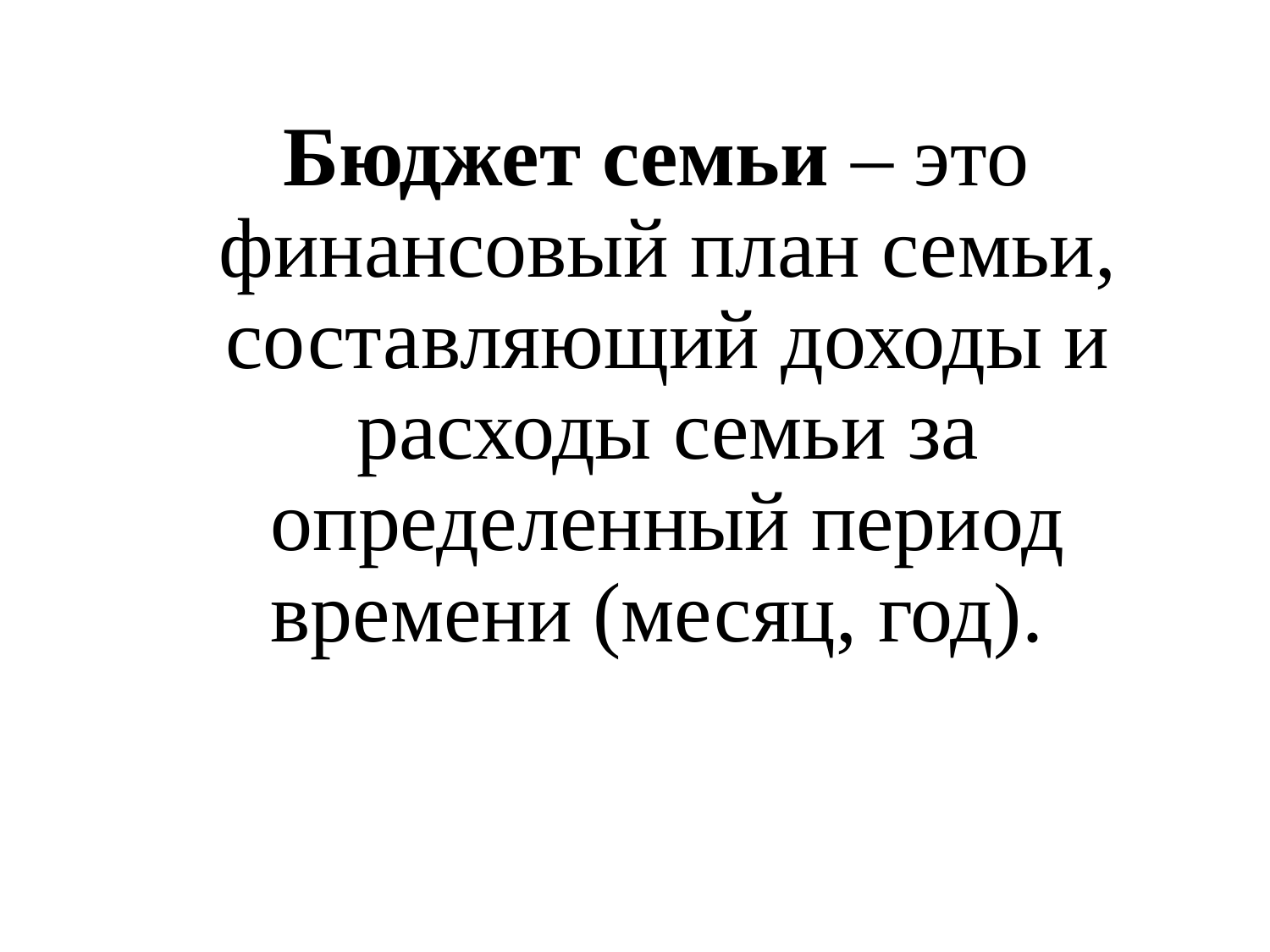

Бюджет семьи – это финансовый план семьи, составляющий доходы и расходы семьи за определенный период времени (месяц, год).